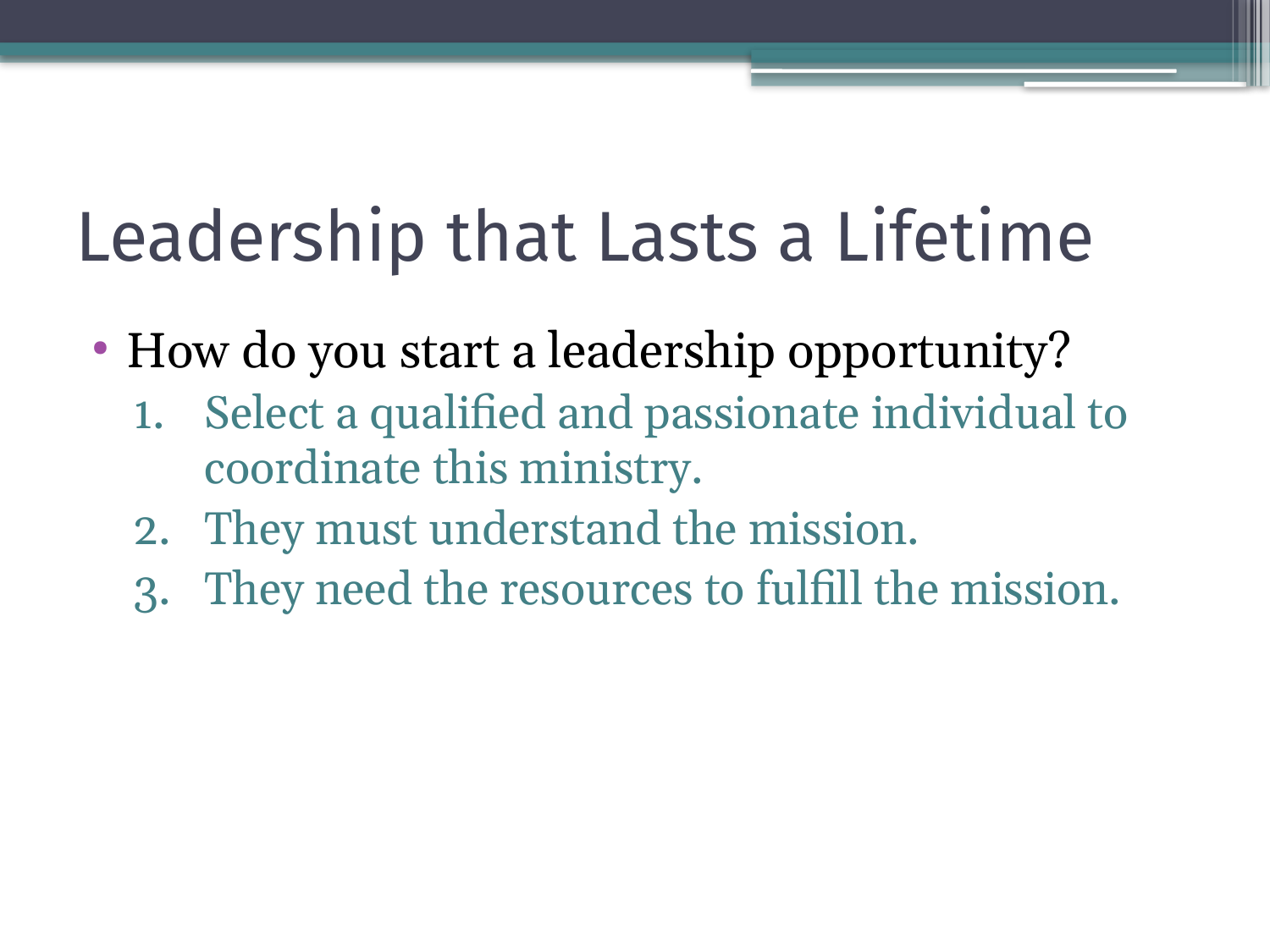

# Leadership that Lasts a Lifetime
How do you start a leadership opportunity?
Select a qualified and passionate individual to coordinate this ministry.
They must understand the mission.
They need the resources to fulfill the mission.